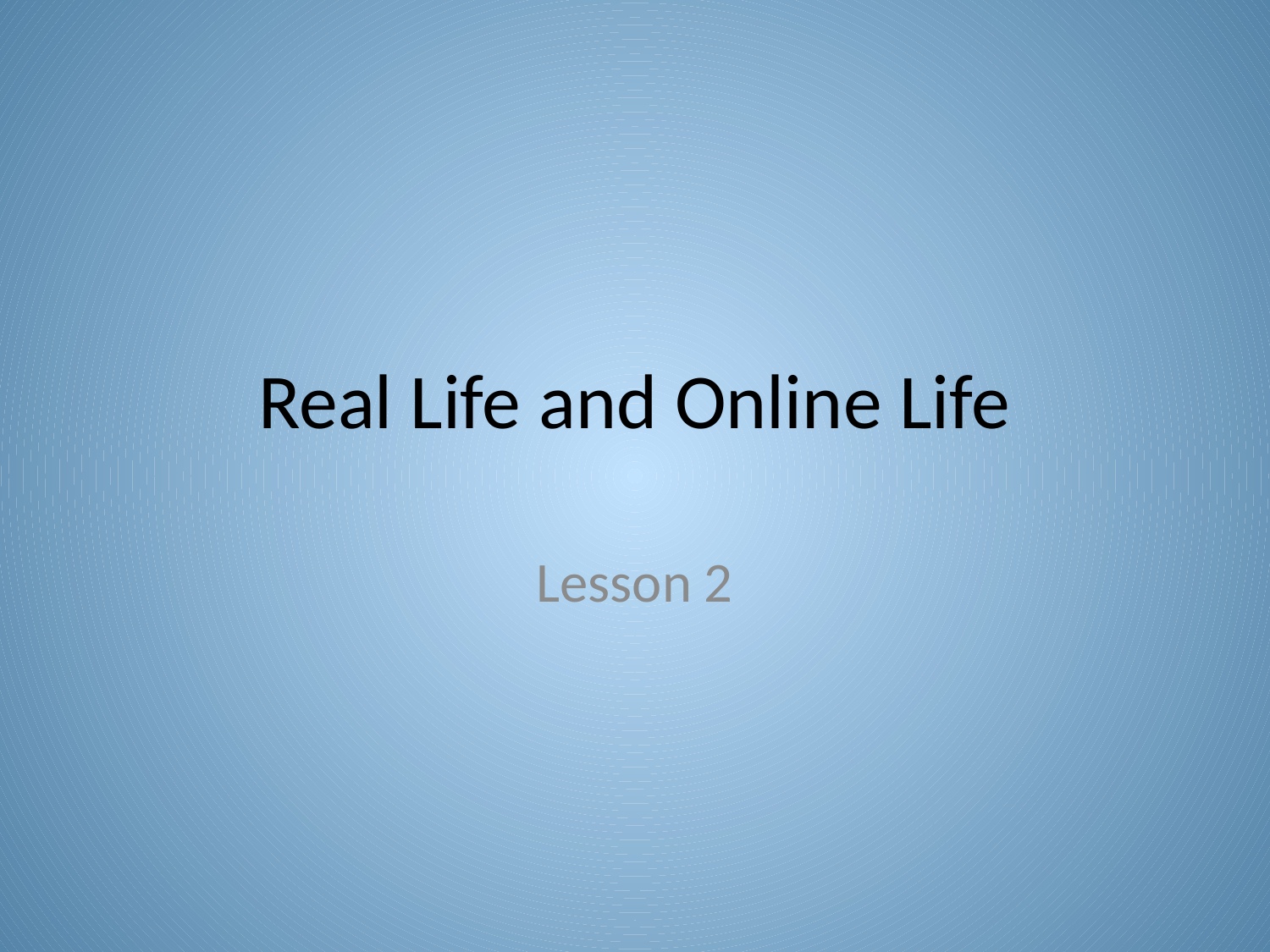

# Real Life and Online Life
Lesson 2